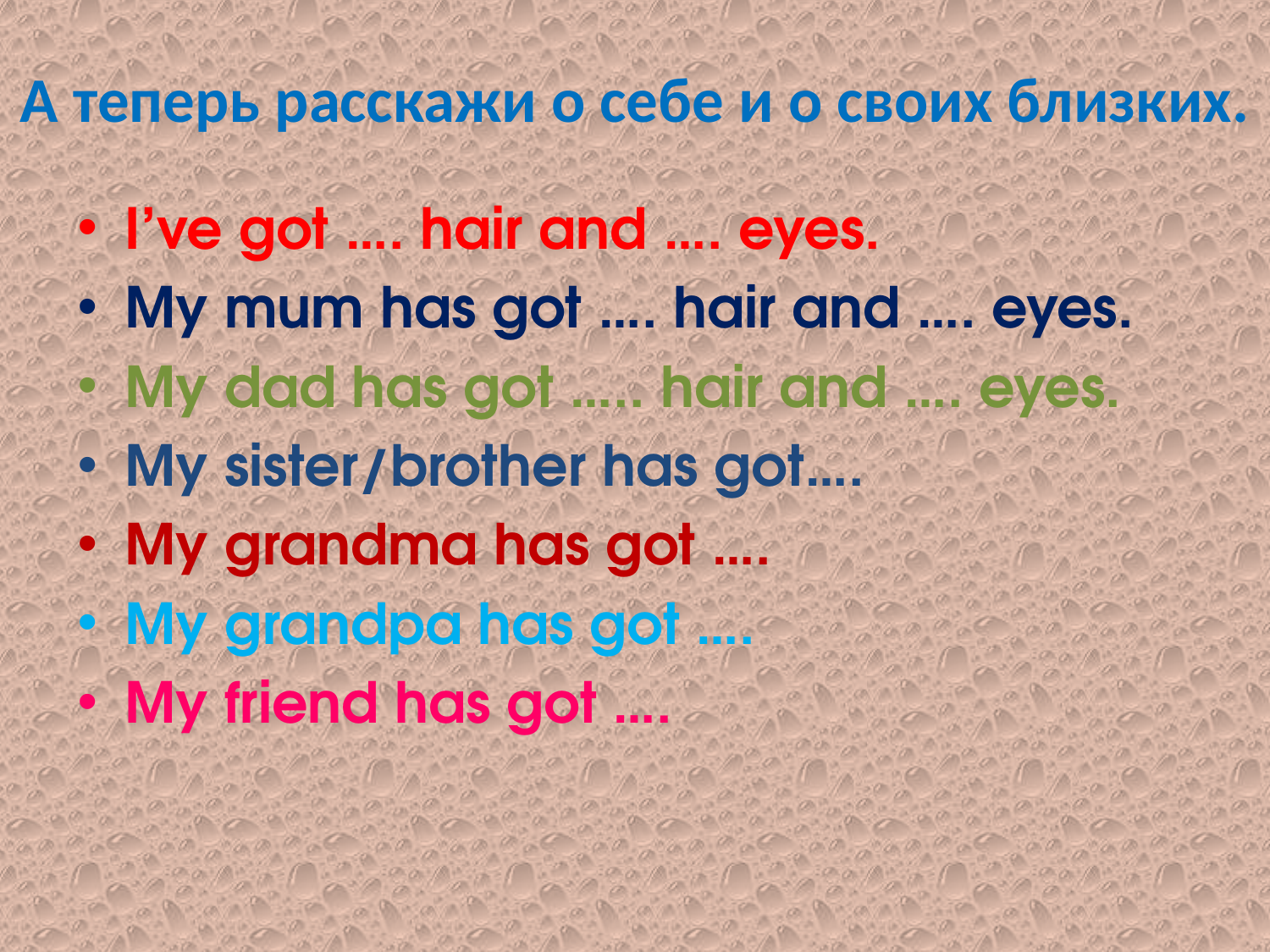

# А теперь расскажи о себе и о своих близких.
I’ve got …. hair and …. eyes.
My mum has got …. hair and …. eyes.
My dad has got ….. hair and …. eyes.
My sister/brother has got….
My grandma has got ….
My grandpa has got ….
My friend has got ….